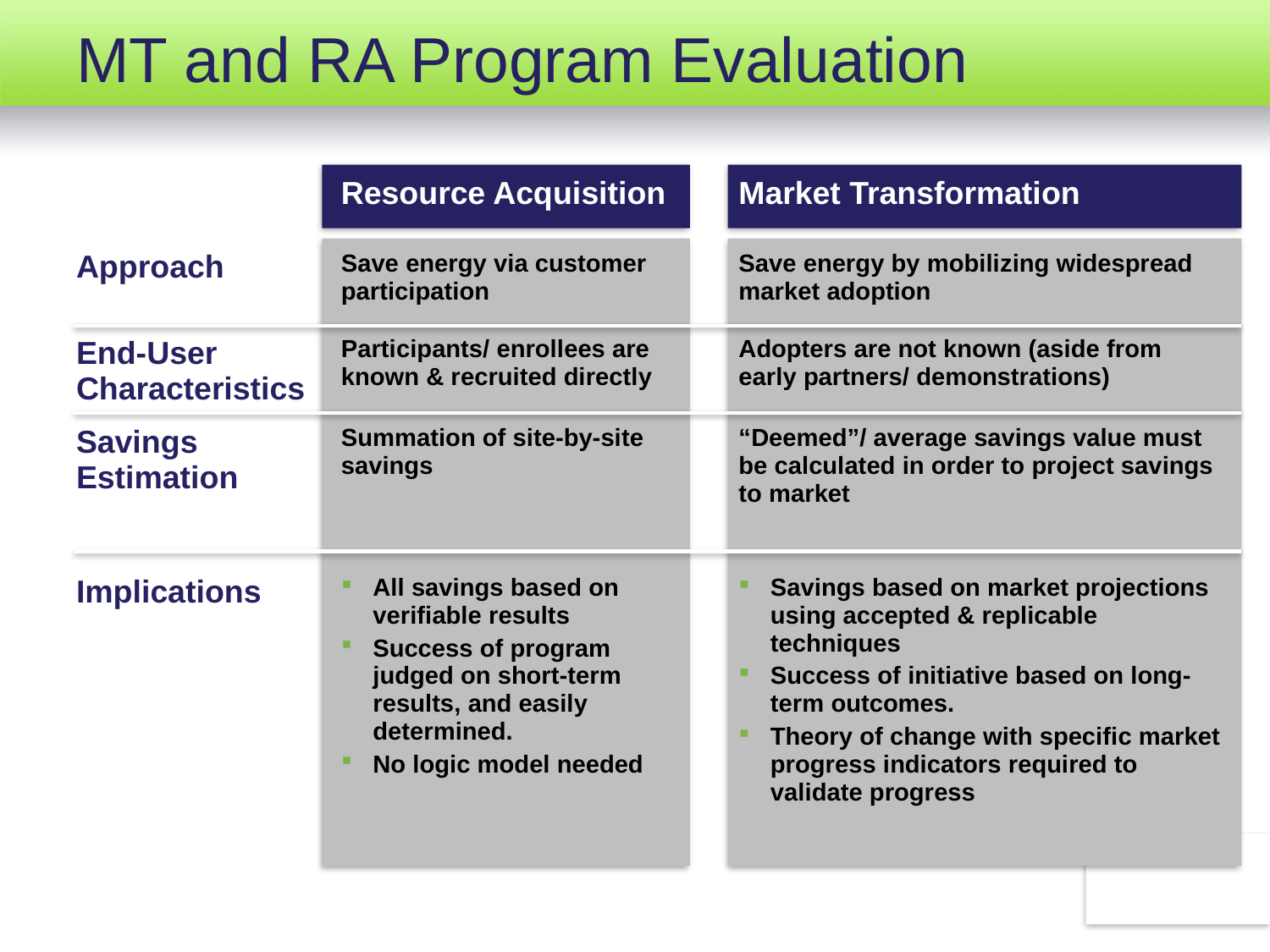

# MT and RA Program Evaluation

|  | Resource Acquisition | Market Transformation |
| --- | --- | --- |
| Approach | Save energy via customer participation | Save energy by mobilizing widespread market adoption |
| End-User Characteristics | Participants/ enrollees are known & recruited directly | Adopters are not known (aside from early partners/ demonstrations) |
| Savings Estimation | Summation of site-by-site savings | “Deemed”/ average savings value must be calculated in order to project savings to market |
| Implications | All savings based on verifiable results Success of program judged on short-term results, and easily determined. No logic model needed | Savings based on market projections using accepted & replicable techniques Success of initiative based on long-term outcomes. Theory of change with specific market progress indicators required to validate progress |